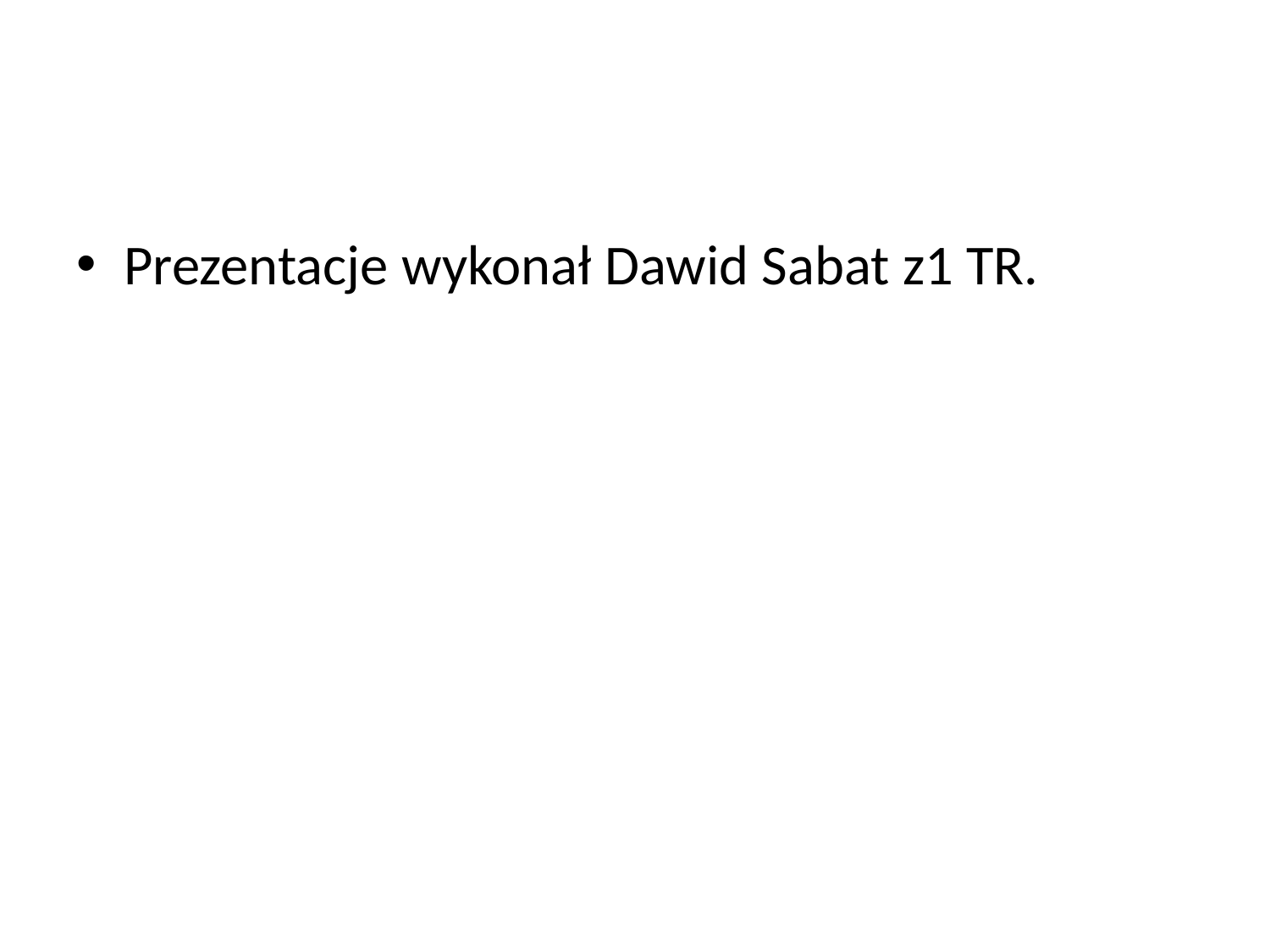

#
Prezentacje wykonał Dawid Sabat z1 TR.